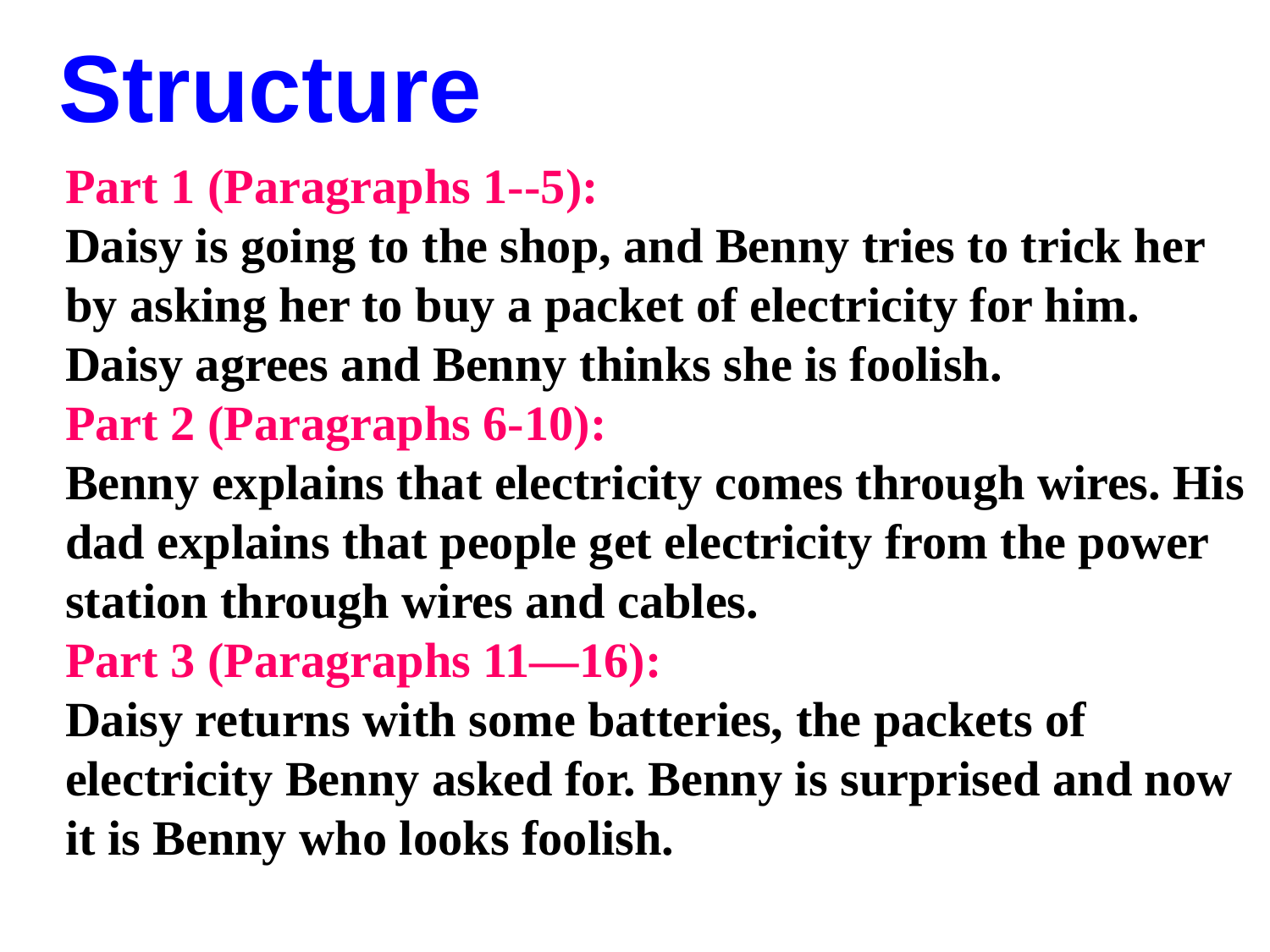

Structure
Part 1 (Paragraphs 1--5):
Daisy is going to the shop, and Benny tries to trick her by asking her to buy a packet of electricity for him. Daisy agrees and Benny thinks she is foolish.
Part 2 (Paragraphs 6-10):
Benny explains that electricity comes through wires. His dad explains that people get electricity from the power station through wires and cables.
Part 3 (Paragraphs 11—16):
Daisy returns with some batteries, the packets of electricity Benny asked for. Benny is surprised and now it is Benny who looks foolish.